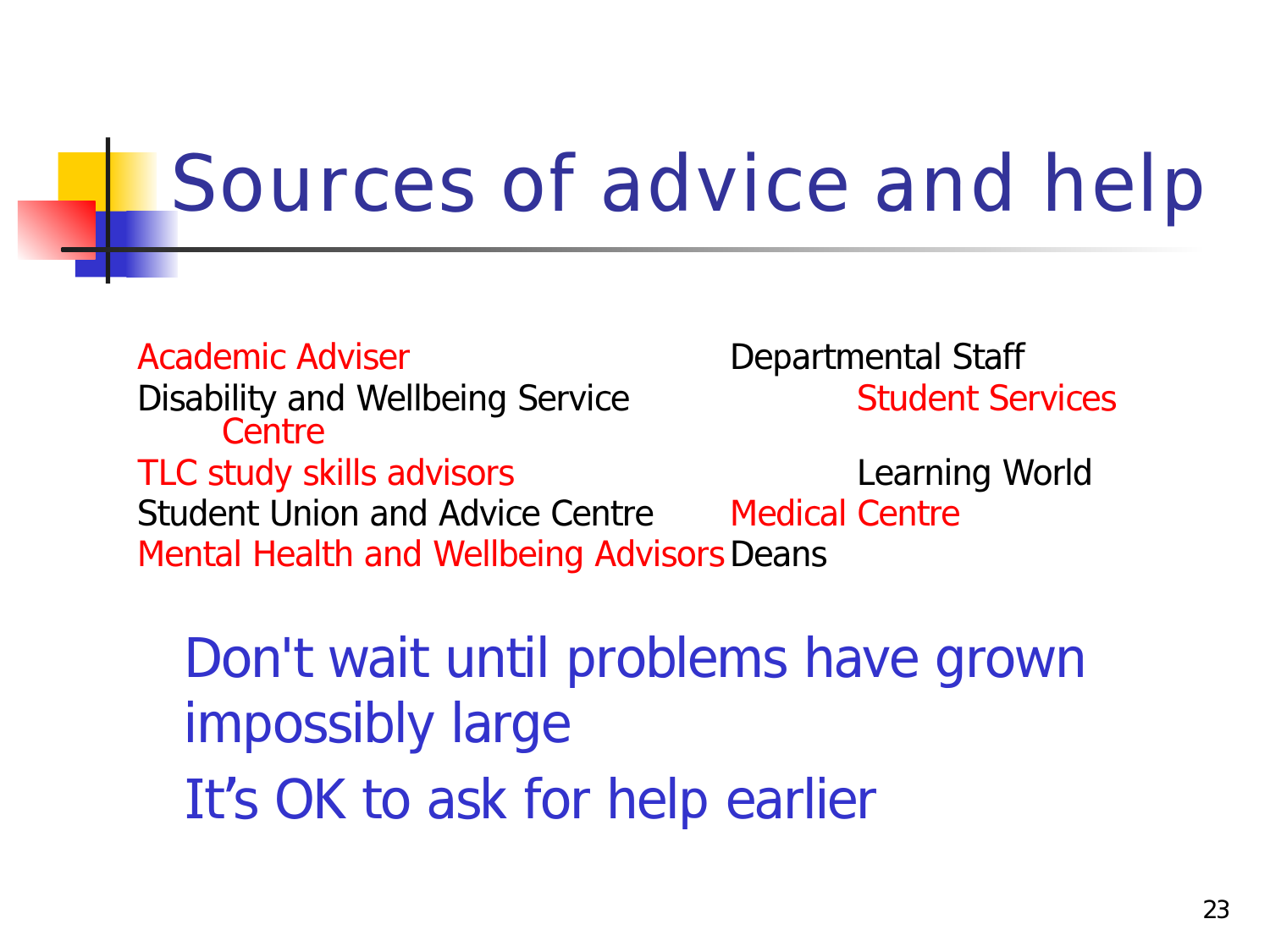

# Sources of advice and help

Academic Adviser			Departmental Staff
Disability and Wellbeing Service 		Student Services Centre
TLC study skills advisors			Learning World
Student Union and Advice Centre 	Medical Centre
Mental Health and Wellbeing Advisors	Deans
	Don't wait until problems have grown impossibly large
	It’s OK to ask for help earlier
23